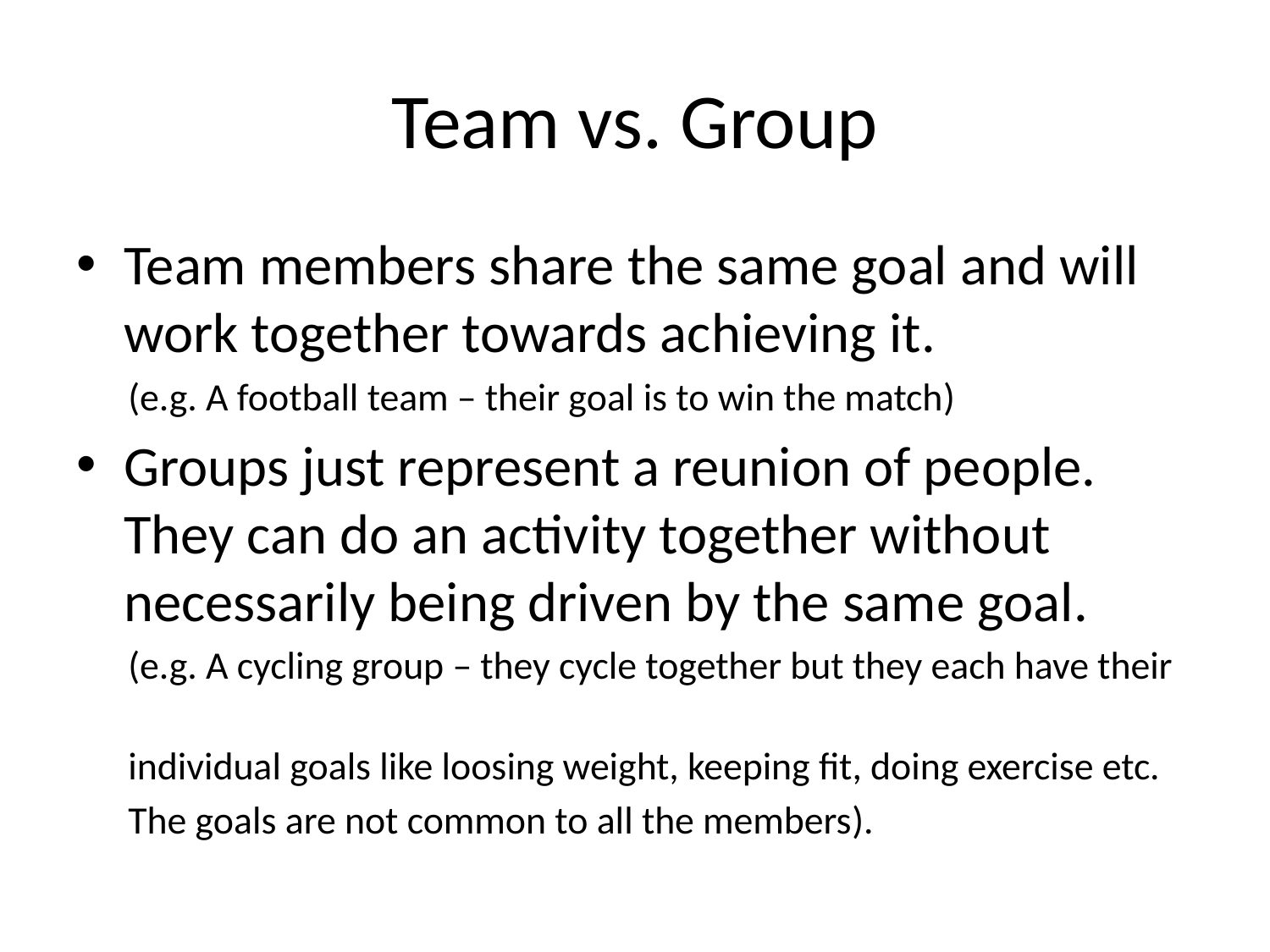

# Team vs. Group
Team members share the same goal and will work together towards achieving it.
      (e.g. A football team – their goal is to win the match)
Groups just represent a reunion of people. They can do an activity together without necessarily being driven by the same goal.
      (e.g. A cycling group – they cycle together but they each have their
      individual goals like loosing weight, keeping fit, doing exercise etc.
      The goals are not common to all the members).